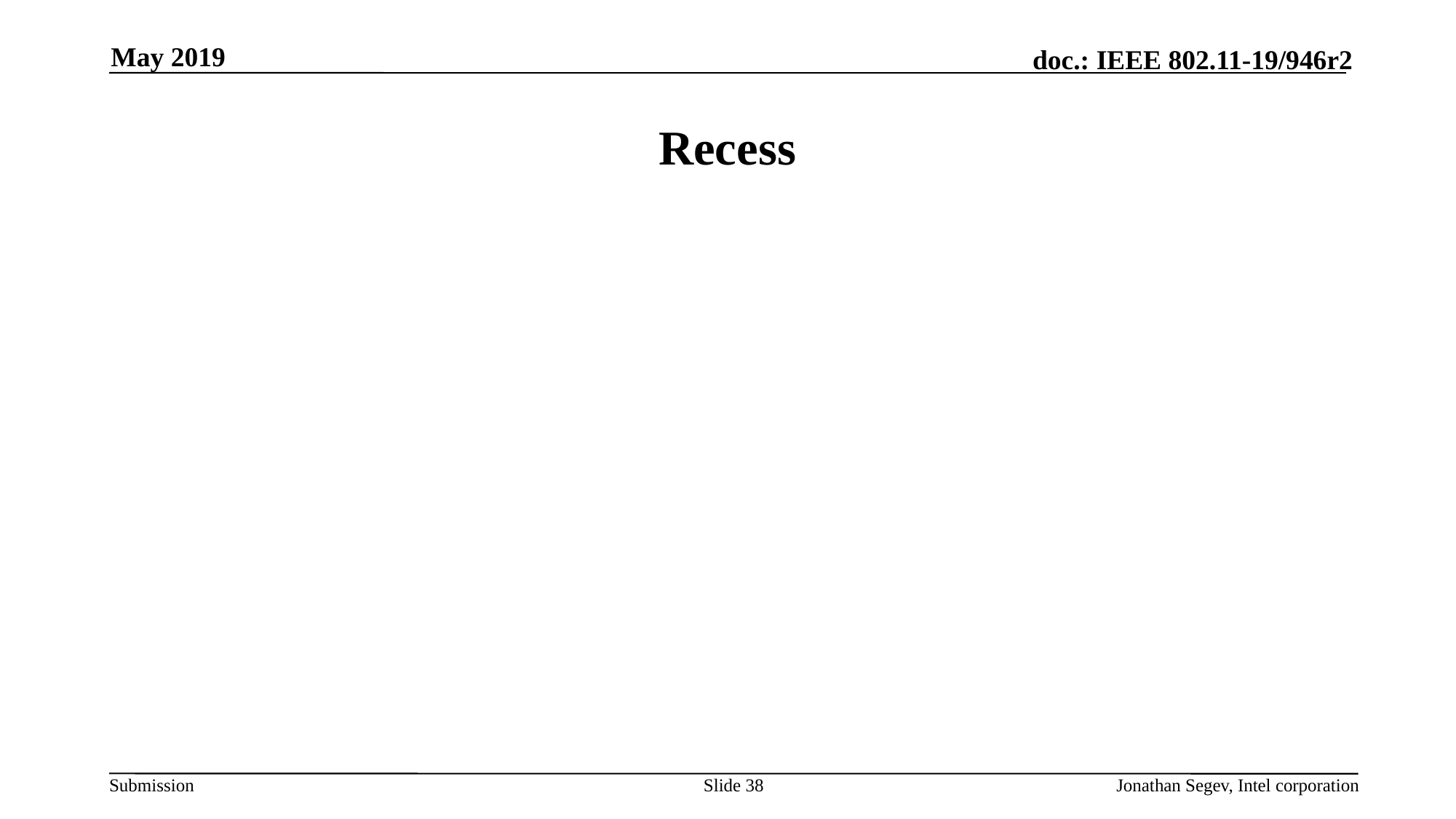

May 2019
# Recess

Slide 38
Jonathan Segev, Intel corporation